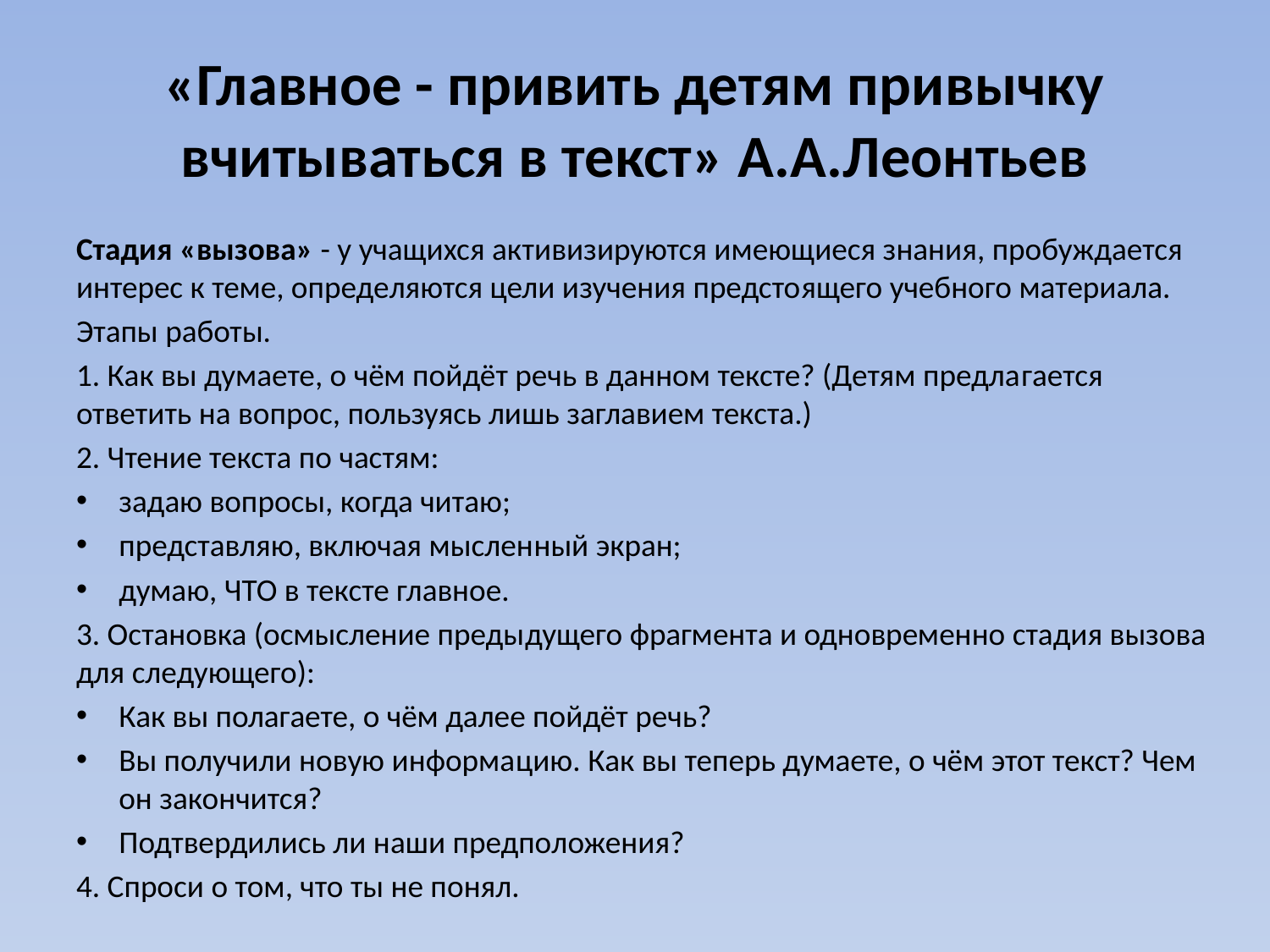

# «Главное - привить детям привычку вчитываться в текст» А.А.Леонтьев
Стадия «вызова» - у учащихся ак­тивизируются имеющиеся знания, пробуждается интерес к теме, опреде­ляются цели изучения предсто­ящего учебного материала.
Этапы работы.
1. Как вы думаете, о чём пойдёт речь в данном тексте? (Детям предла­гается ответить на вопрос, пользуясь лишь заглавием текста.)
2. Чтение текста по частям:
задаю вопросы, когда читаю;
представляю, включая мыслен­ный экран;
думаю, ЧТО в тексте главное.
3. Остановка (осмысление преды­дущего фрагмента и одновременно стадия вызова для следующего):
Как вы полагаете, о чём далее пойдёт речь?
Вы получили новую информа­цию. Как вы теперь думаете, о чём этот текст? Чем он закончится?
Подтвердились ли наши предпо­ложения?
4. Спроси о том, что ты не понял.